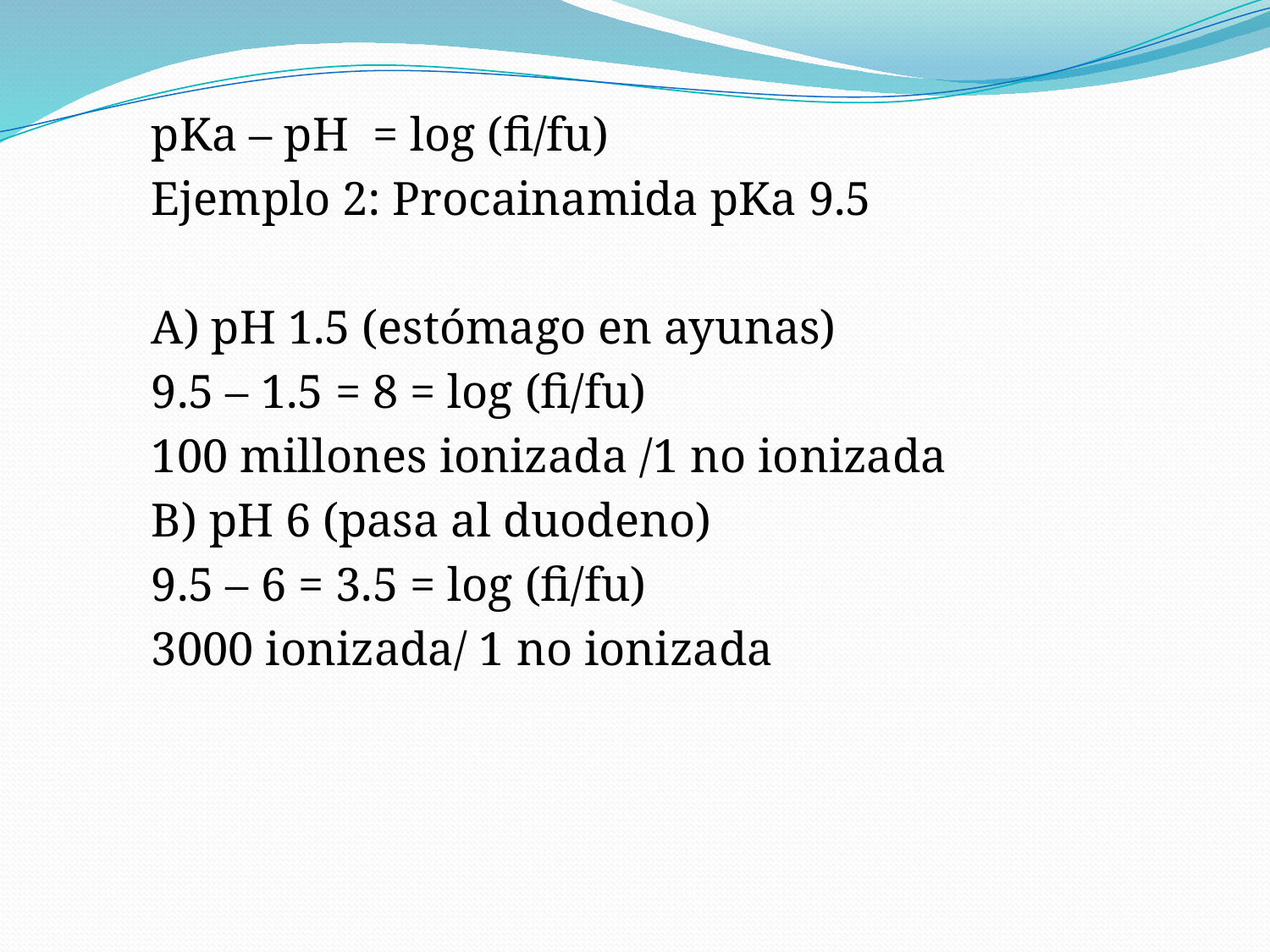

pKa – pH  = log (fi/fu)
Ejemplo 2: Procainamida pKa 9.5

A) pH 1.5 (estómago en ayunas)
9.5 – 1.5 = 8 = log (fi/fu)
100 millones ionizada /1 no ionizada
B) pH 6 (pasa al duodeno)
9.5 – 6 = 3.5 = log (fi/fu)
3000 ionizada/ 1 no ionizada